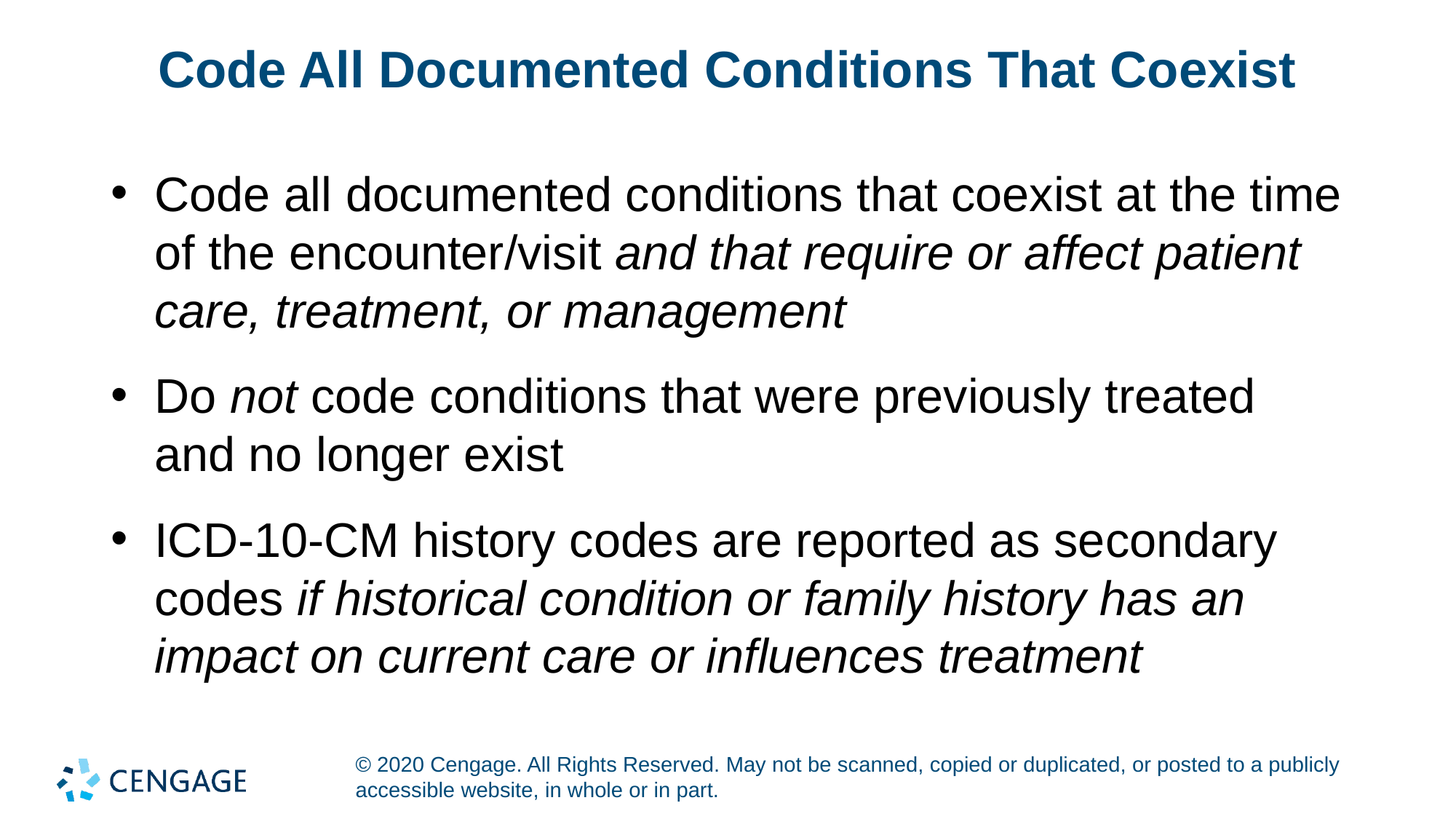

# Code All Documented Conditions That Coexist
Code all documented conditions that coexist at the time of the encounter/visit and that require or affect patient care, treatment, or management
Do not code conditions that were previously treated and no longer exist
ICD-10-CM history codes are reported as secondary codes if historical condition or family history has an impact on current care or influences treatment